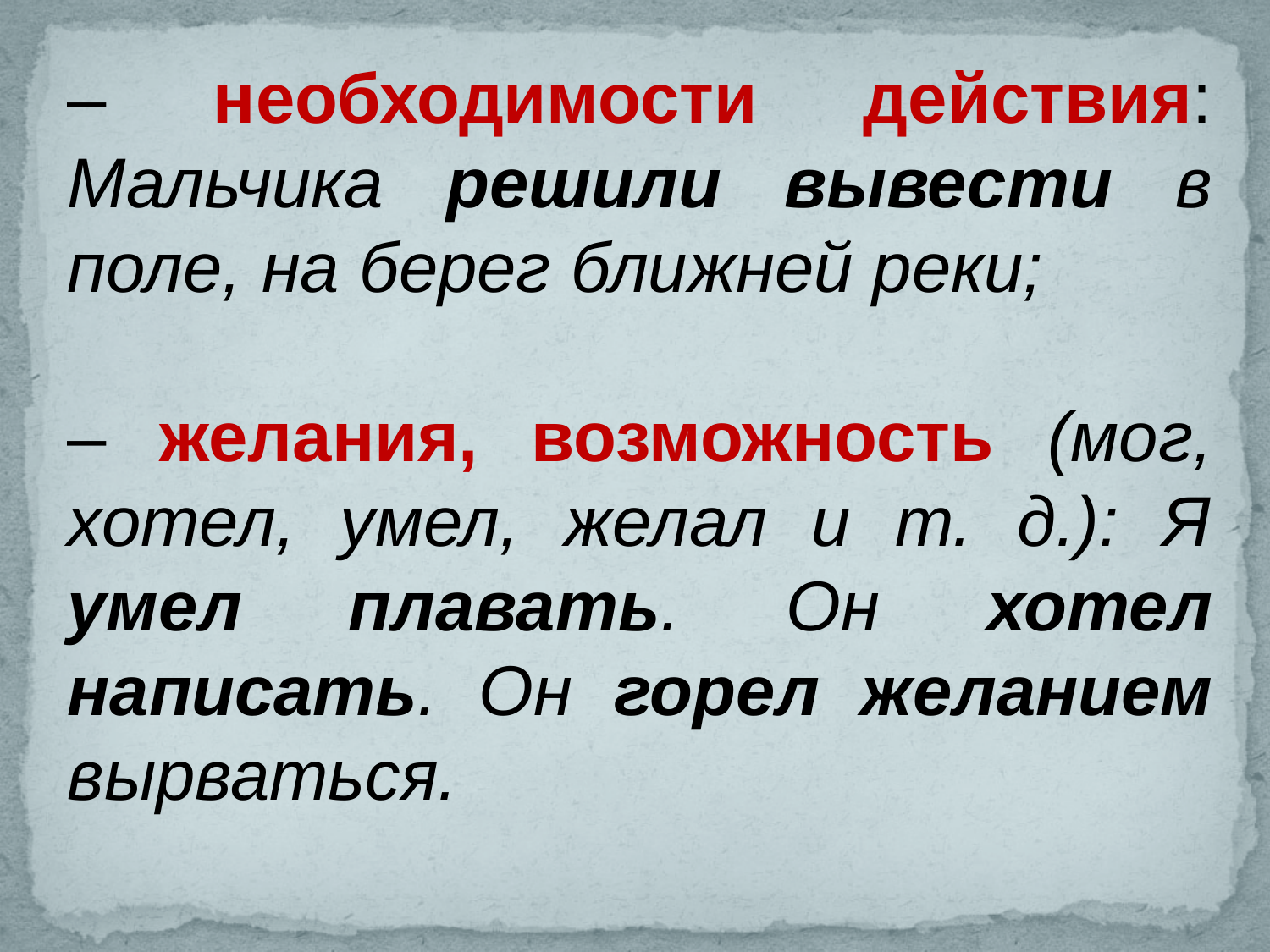

– необходимости действия: Мальчика решили вывести в поле, на берег ближней реки;

– желания, возможность (мог, хотел, умел, желал и т. д.): Я умел плавать. Он хотел написать. Он горел желанием вырваться.